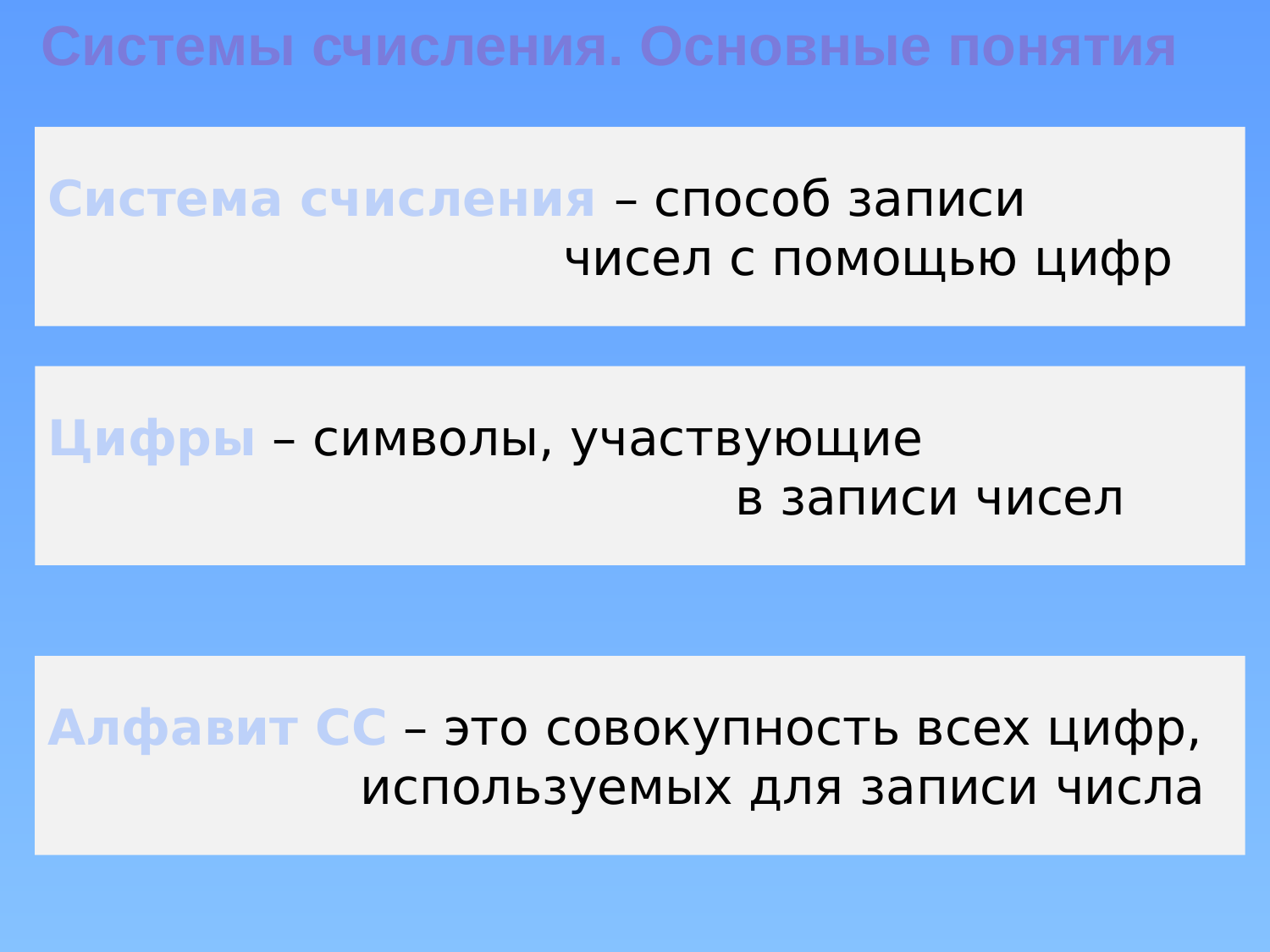

Системы счисления. Основные понятия

Система счисления – способ записи
                                 чисел с помощью цифр

Цифры – символы, участвующие
                                            в записи чисел

Алфавит СС – это совокупность всех цифр,
                    используемых для записи числа